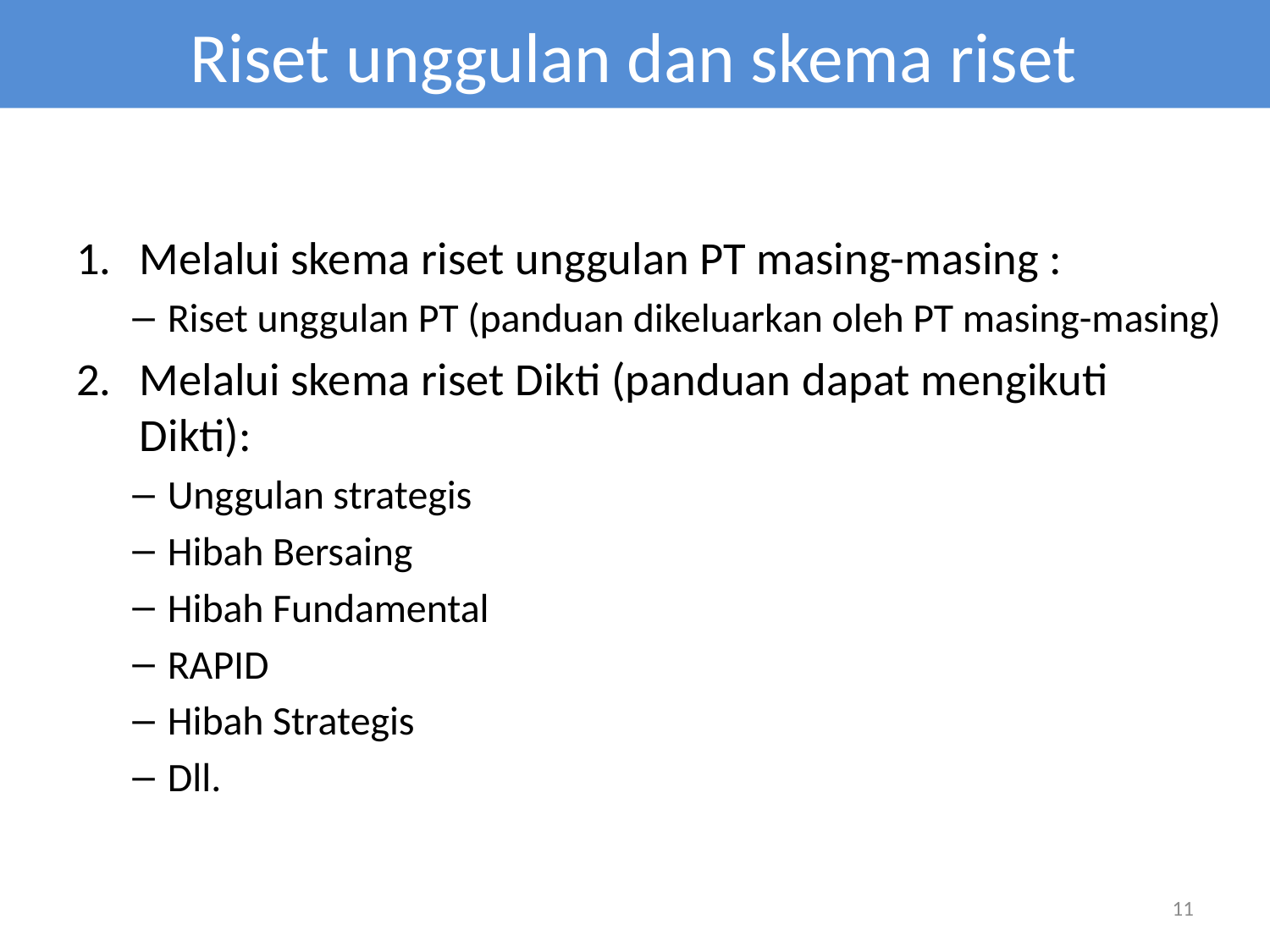

# Riset unggulan dan skema riset
Melalui skema riset unggulan PT masing-masing :
Riset unggulan PT (panduan dikeluarkan oleh PT masing-masing)
Melalui skema riset Dikti (panduan dapat mengikuti Dikti):
Unggulan strategis
Hibah Bersaing
Hibah Fundamental
RAPID
Hibah Strategis
Dll.
11